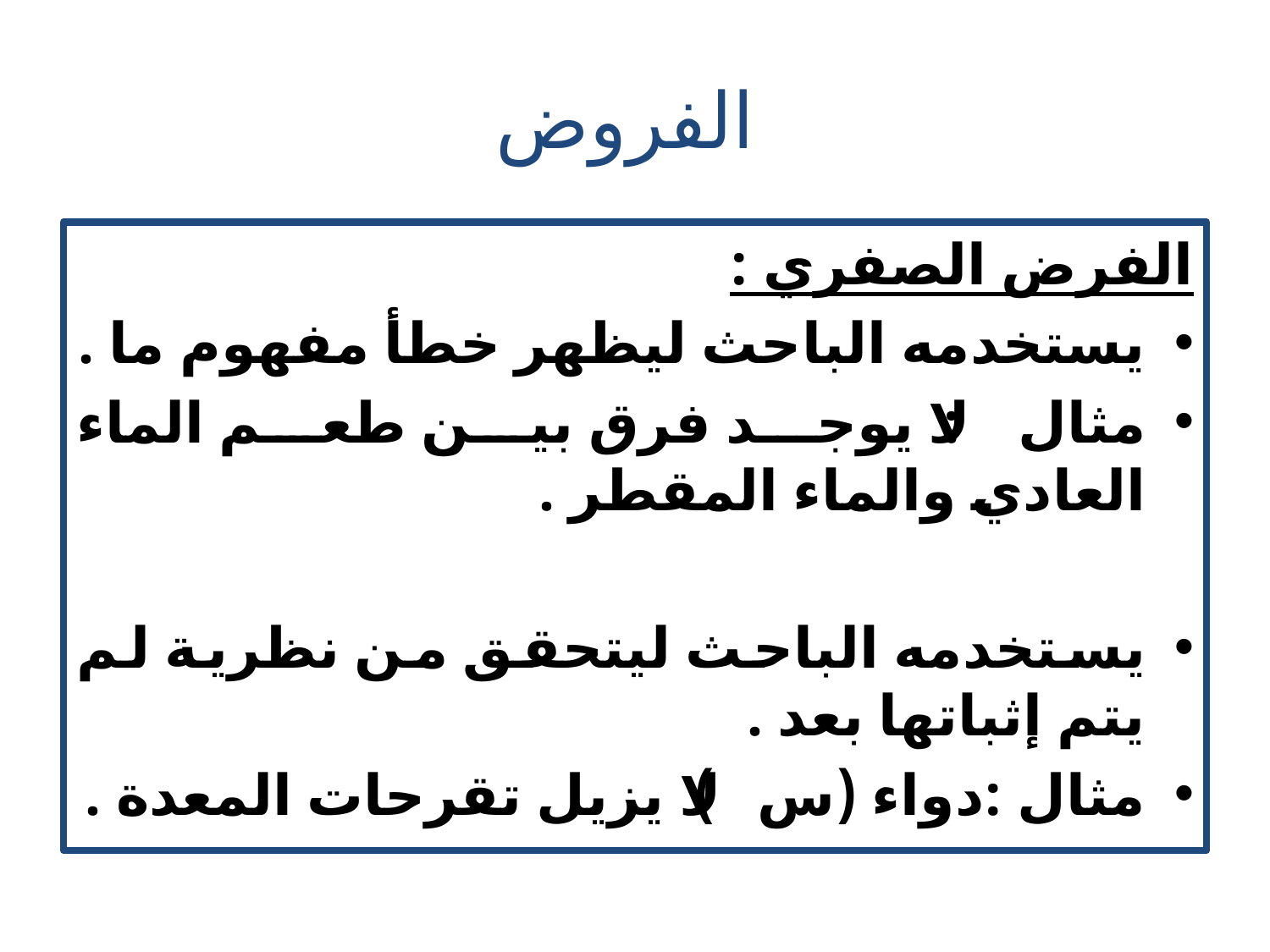

# الفروض
الفرض الصفري :
يستخدمه الباحث ليظهر خطأ مفهوم ما .
مثال : لا يوجد فرق بين طعم الماء العادي والماء المقطر .

يستخدمه الباحث ليتحقق من نظرية لم يتم إثباتها بعد .
مثال :دواء (س) لا يزيل تقرحات المعدة .